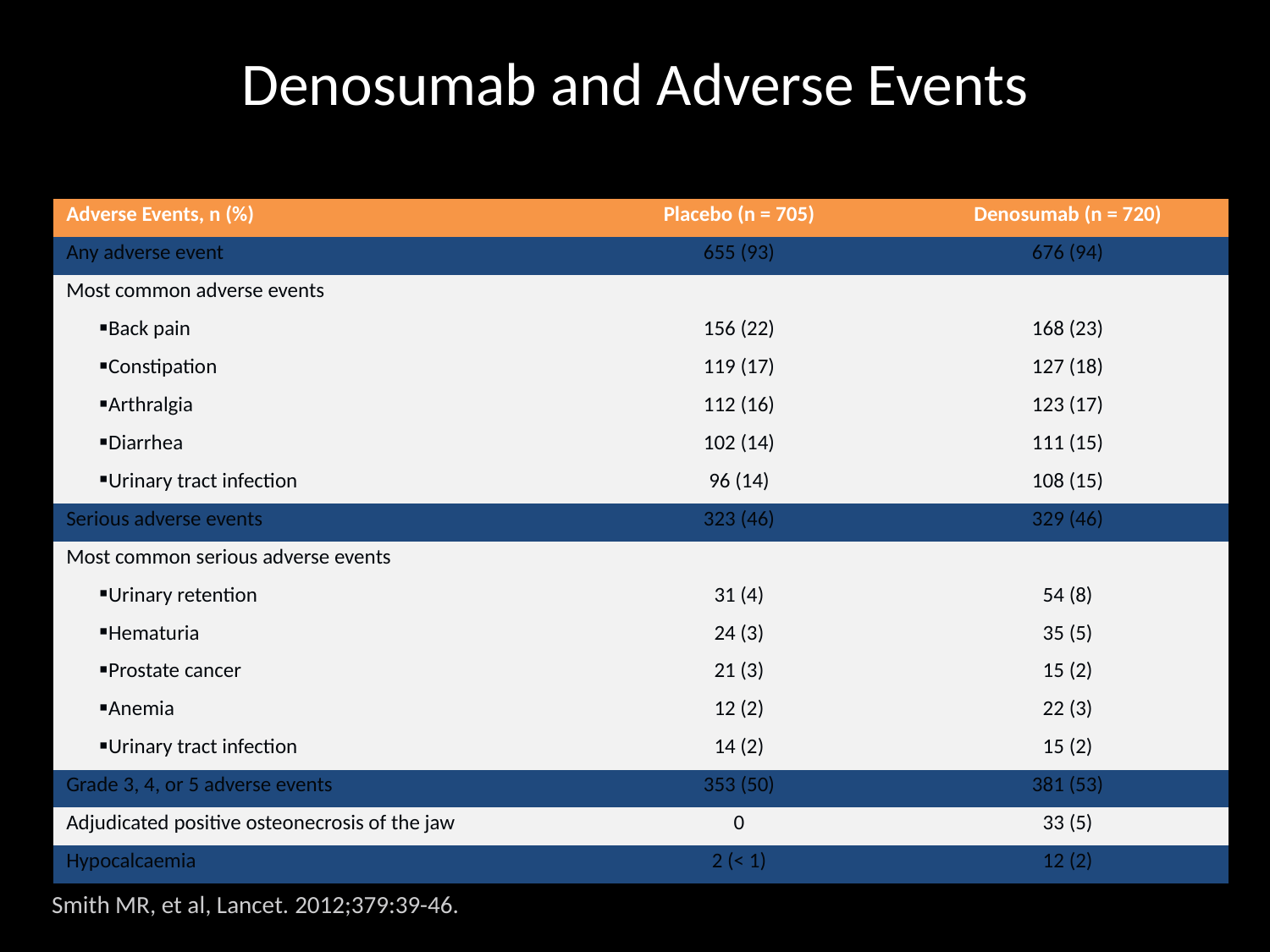

# Denosumab and Adverse Events
| Adverse Events, n (%) | Placebo (n = 705) | Denosumab (n = 720) |
| --- | --- | --- |
| Any adverse event | 655 (93) | 676 (94) |
| Most common adverse events |  |  |
| Back pain | 156 (22) | 168 (23) |
| Constipation | 119 (17) | 127 (18) |
| Arthralgia | 112 (16) | 123 (17) |
| Diarrhea | 102 (14) | 111 (15) |
| Urinary tract infection | 96 (14) | 108 (15) |
| Serious adverse events | 323 (46) | 329 (46) |
| Most common serious adverse events |  |  |
| Urinary retention | 31 (4) | 54 (8) |
| Hematuria | 24 (3) | 35 (5) |
| Prostate cancer | 21 (3) | 15 (2) |
| Anemia | 12 (2) | 22 (3) |
| Urinary tract infection | 14 (2) | 15 (2) |
| Grade 3, 4, or 5 adverse events | 353 (50) | 381 (53) |
| Adjudicated positive osteonecrosis of the jaw | 0 | 33 (5) |
| Hypocalcaemia | 2 (< 1) | 12 (2) |
Smith MR, et al, Lancet. 2012;379:39-46.